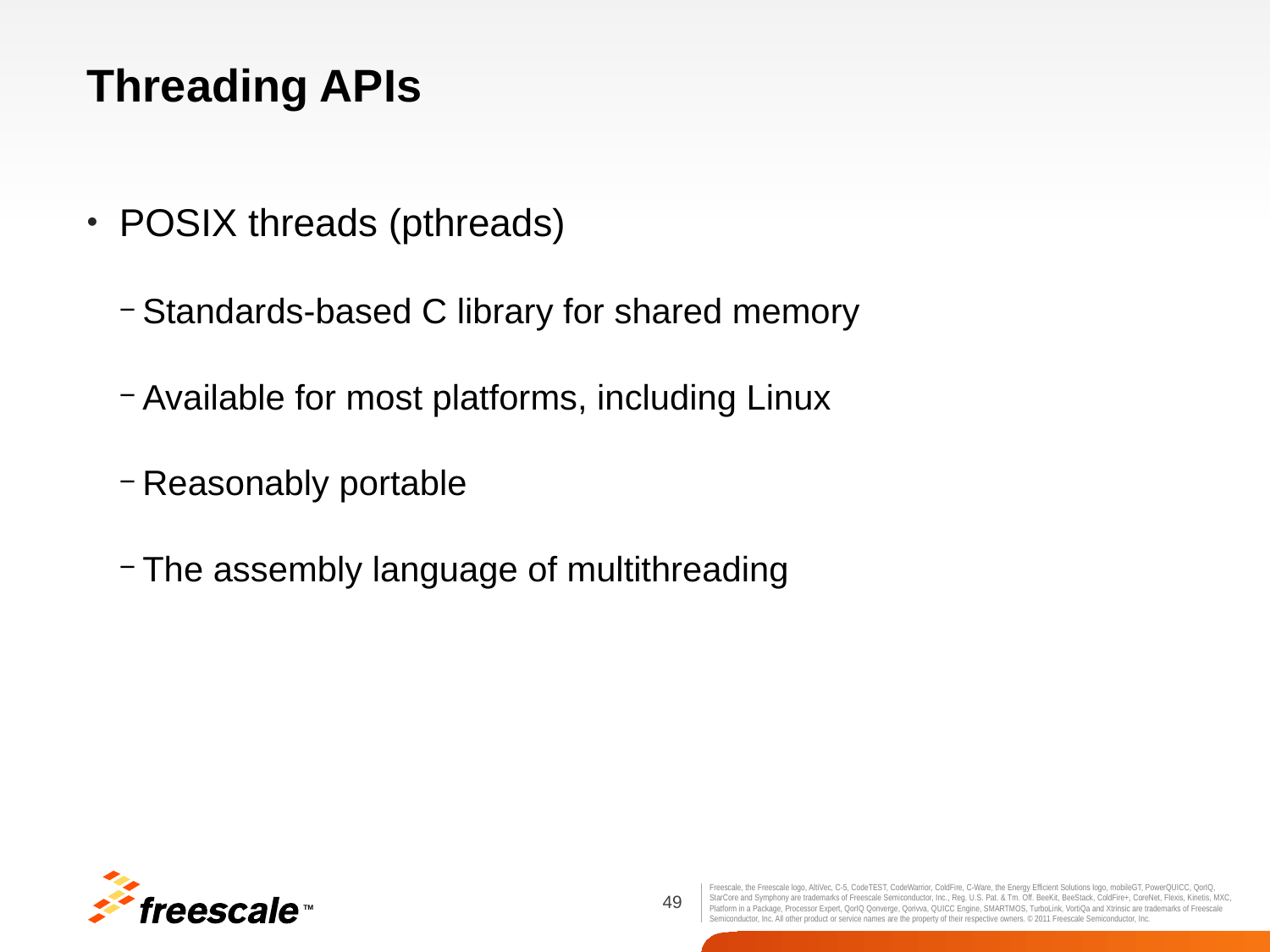

# Threading APIs
POSIX threads (pthreads)
Standards-based C library for shared memory
Available for most platforms, including Linux
Reasonably portable
The assembly language of multithreading